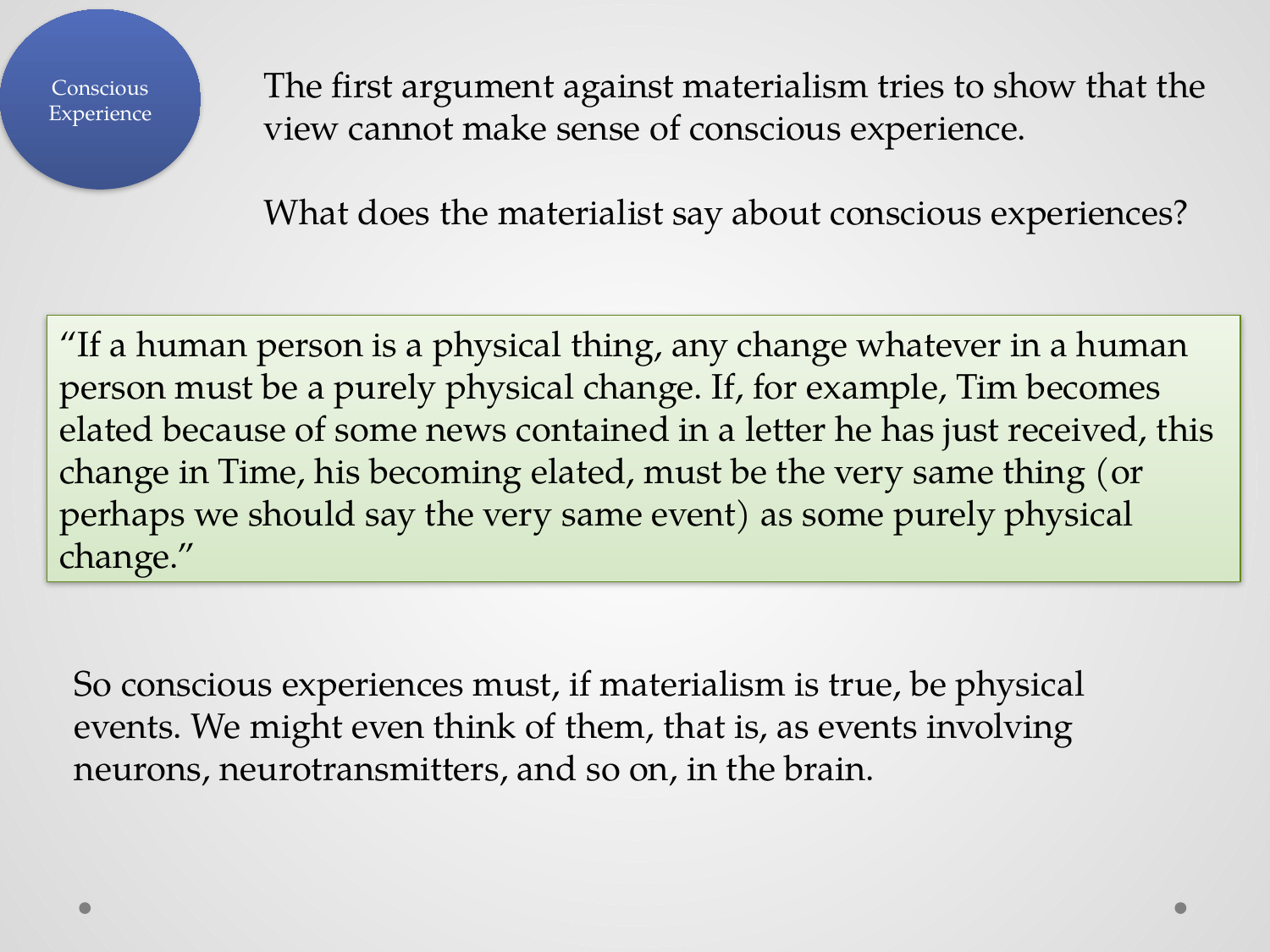

Conscious Experience
The first argument against materialism tries to show that the view cannot make sense of conscious experience.

What does the materialist say about conscious experiences?
“If a human person is a physical thing, any change whatever in a human person must be a purely physical change. If, for example, Tim becomes elated because of some news contained in a letter he has just received, this change in Time, his becoming elated, must be the very same thing (or perhaps we should say the very same event) as some purely physical change.”

So conscious experiences must, if materialism is true, be physical events. We might even think of them, that is, as events involving neurons, neurotransmitters, and so on, in the brain.